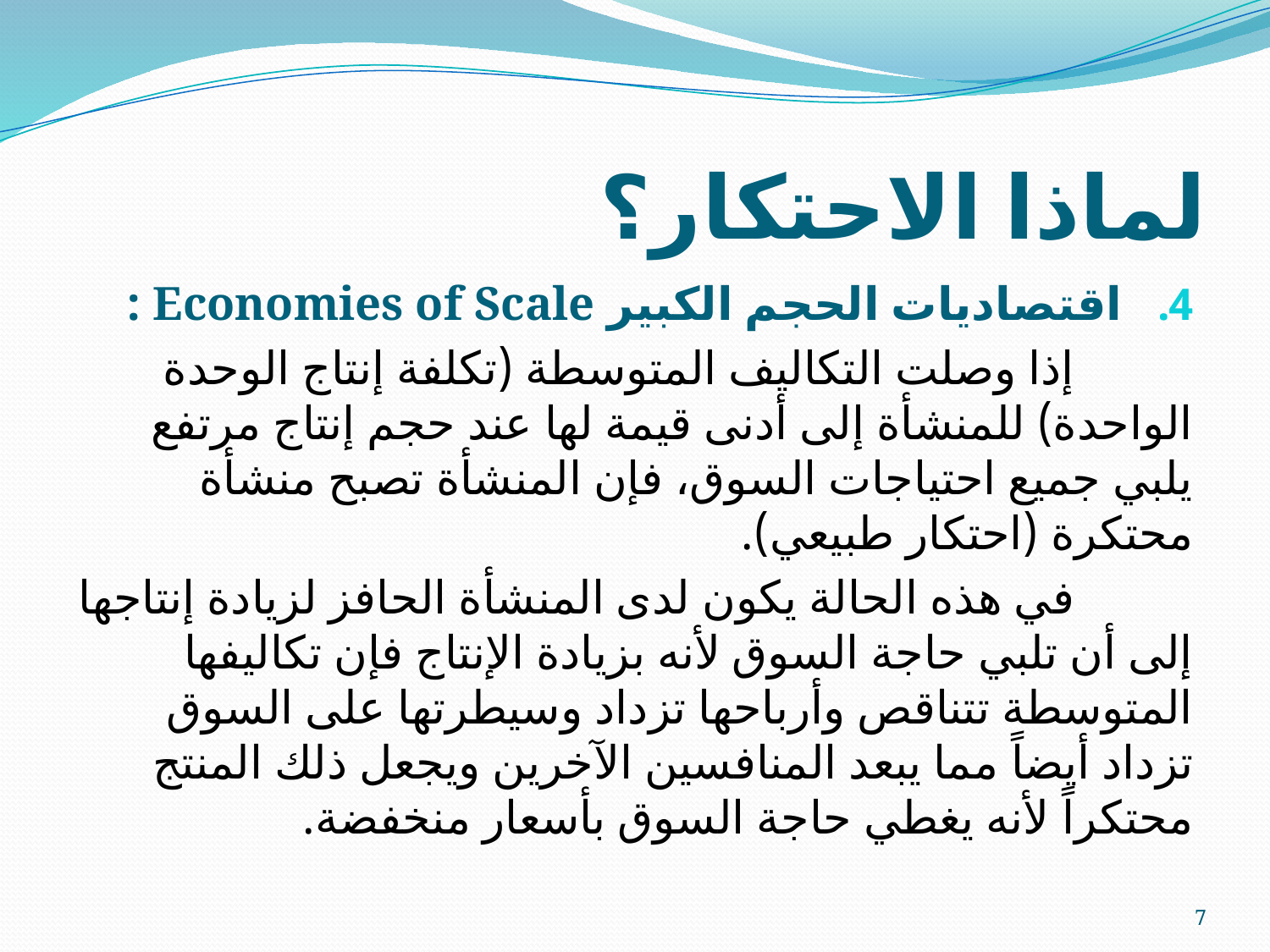

# لماذا الاحتكار؟
اقتصاديات الحجم الكبير Economies of Scale :
          إذا وصلت التكاليف المتوسطة (تكلفة إنتاج الوحدة الواحدة) للمنشأة إلى أدنى قيمة لها عند حجم إنتاج مرتفع يلبي جميع احتياجات السوق، فإن المنشأة تصبح منشأة محتكرة (احتكار طبيعي).
          في هذه الحالة يكون لدى المنشأة الحافز لزيادة إنتاجها إلى أن تلبي حاجة السوق لأنه بزيادة الإنتاج فإن تكاليفها المتوسطة تتناقص وأرباحها تزداد وسيطرتها على السوق تزداد أيضاً مما يبعد المنافسين الآخرين ويجعل ذلك المنتج محتكراً لأنه يغطي حاجة السوق بأسعار منخفضة.

7